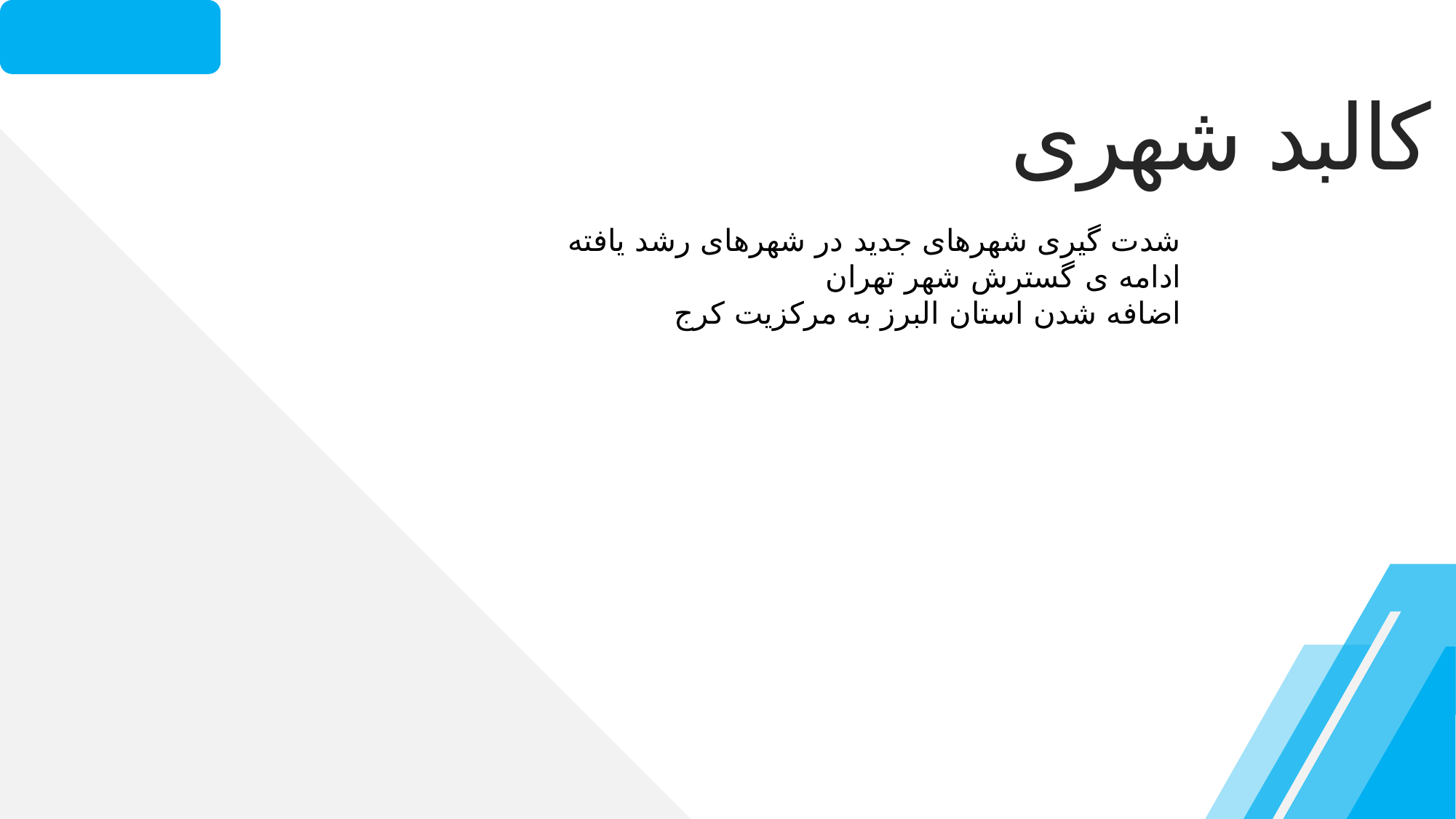

02
کالبد شهری

شدت گیری شهرهای جدید در شهرهای رشد یافته
ادامه ی گسترش شهر تهران
اضافه شدن استان البرز به مرکزیت کرج